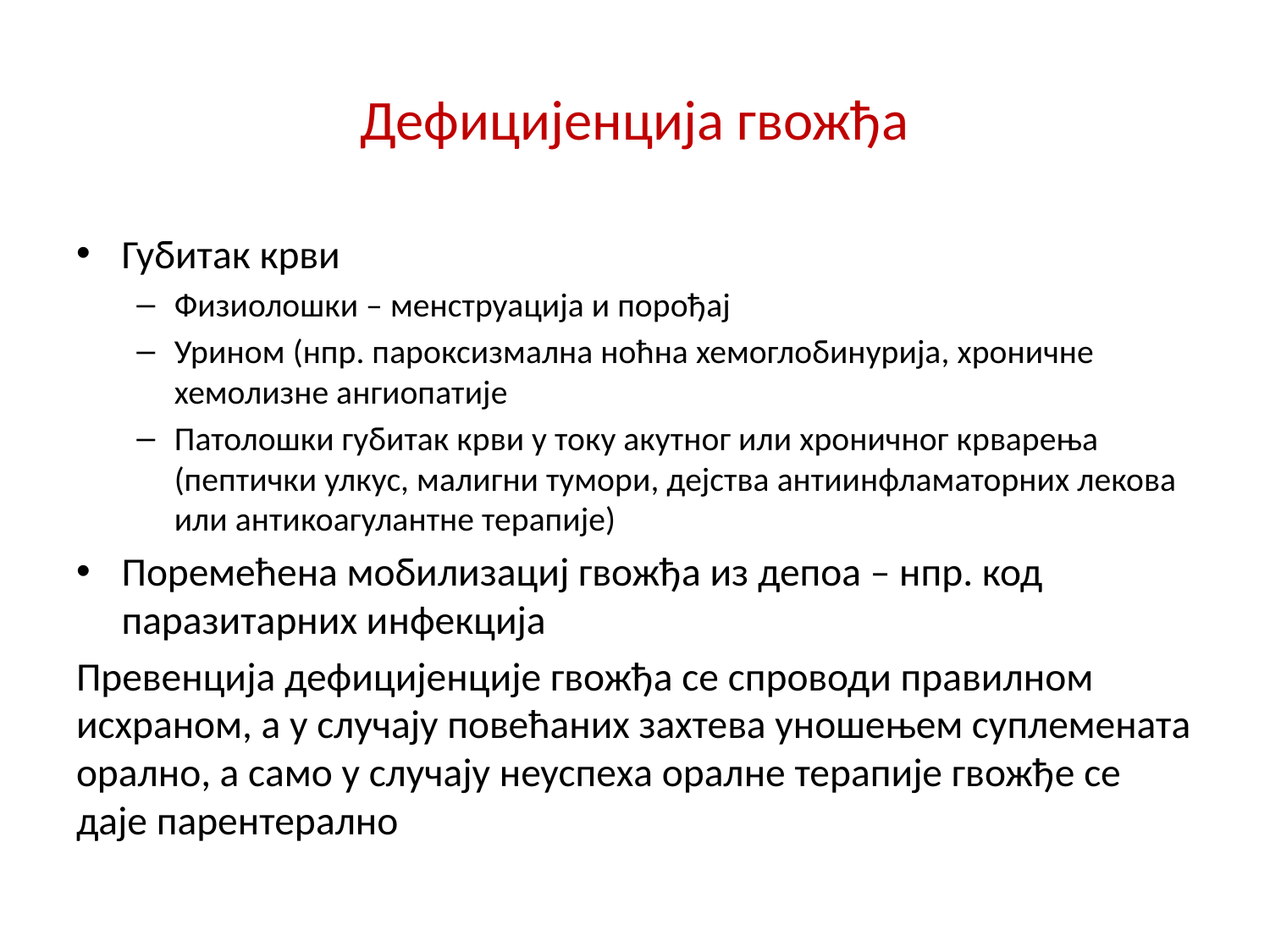

# Дефицијенција гвожђа
Губитак крви
Физиолошки – менструација и порођај
Урином (нпр. пароксизмална ноћна хемоглобинурија, хроничне хемолизне ангиопатије
Патолошки губитак крви у току акутног или хроничног крварења (пептички улкус, малигни тумори, дејства антиинфламаторних лекова или антикоагулантне терапије)
Поремећена мобилизациј гвожђа из депоа – нпр. код паразитарних инфекција
Превенција дефицијенције гвожђа се спроводи правилном исхраном, а у случају повећаних захтева уношењем суплемената орално, а само у случају неуспеха оралне терапије гвожђе се даје парентерално